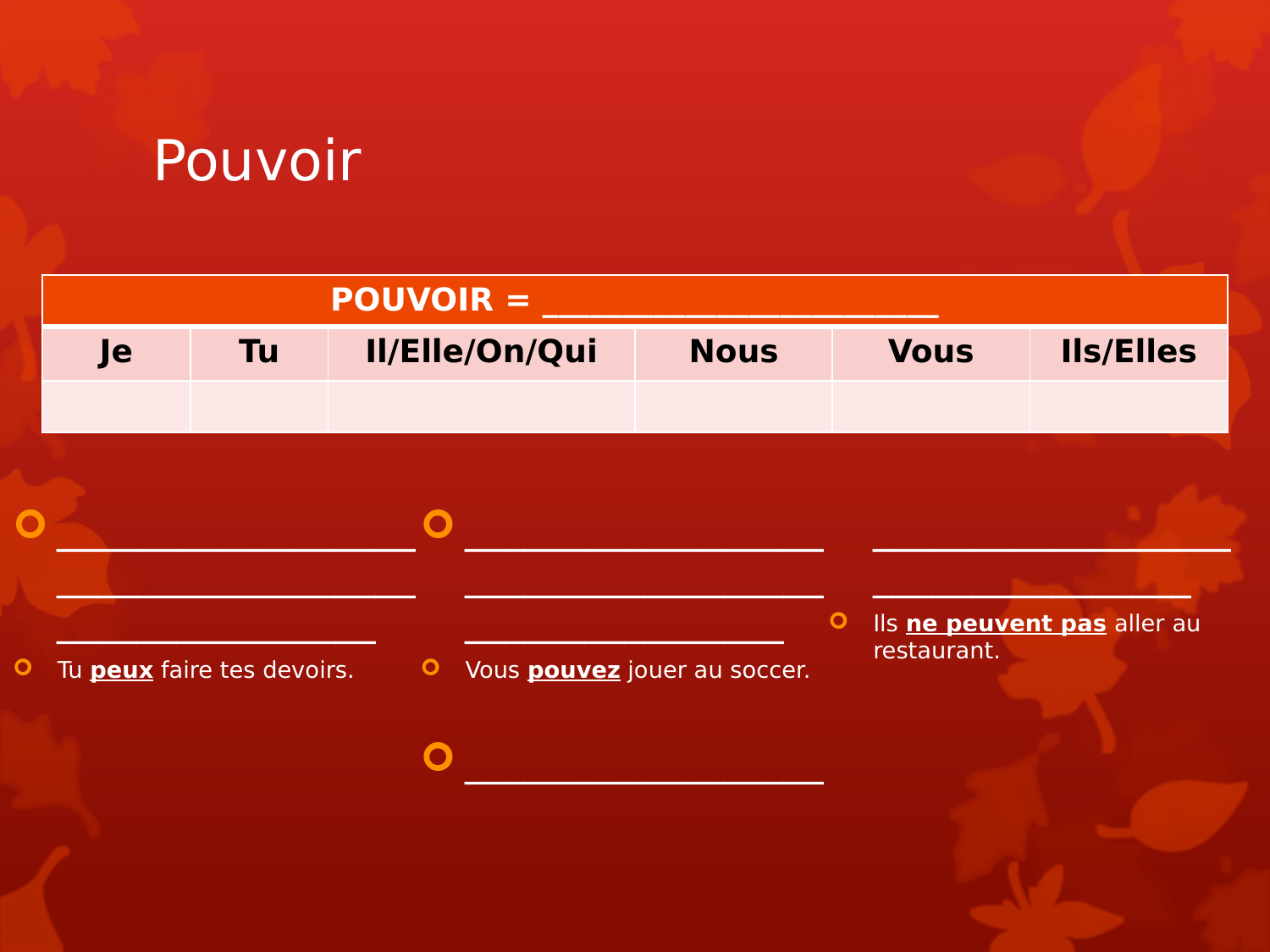

# Pouvoir
| POUVOIR = \_\_\_\_\_\_\_\_\_\_\_\_\_\_\_\_\_\_\_\_\_\_\_\_\_ |  |  |  |  |  |
| --- | --- | --- | --- | --- | --- |
| Je | Tu | Il/Elle/On/Qui | Nous | Vous | Ils/Elles |
|  |  |  |  |  |  |
____________________________________________________
Tu peux faire tes devoirs.

____________________________________________________
Vous pouvez jouer au soccer.

____________________________________________________
Ils ne peuvent pas aller au restaurant.